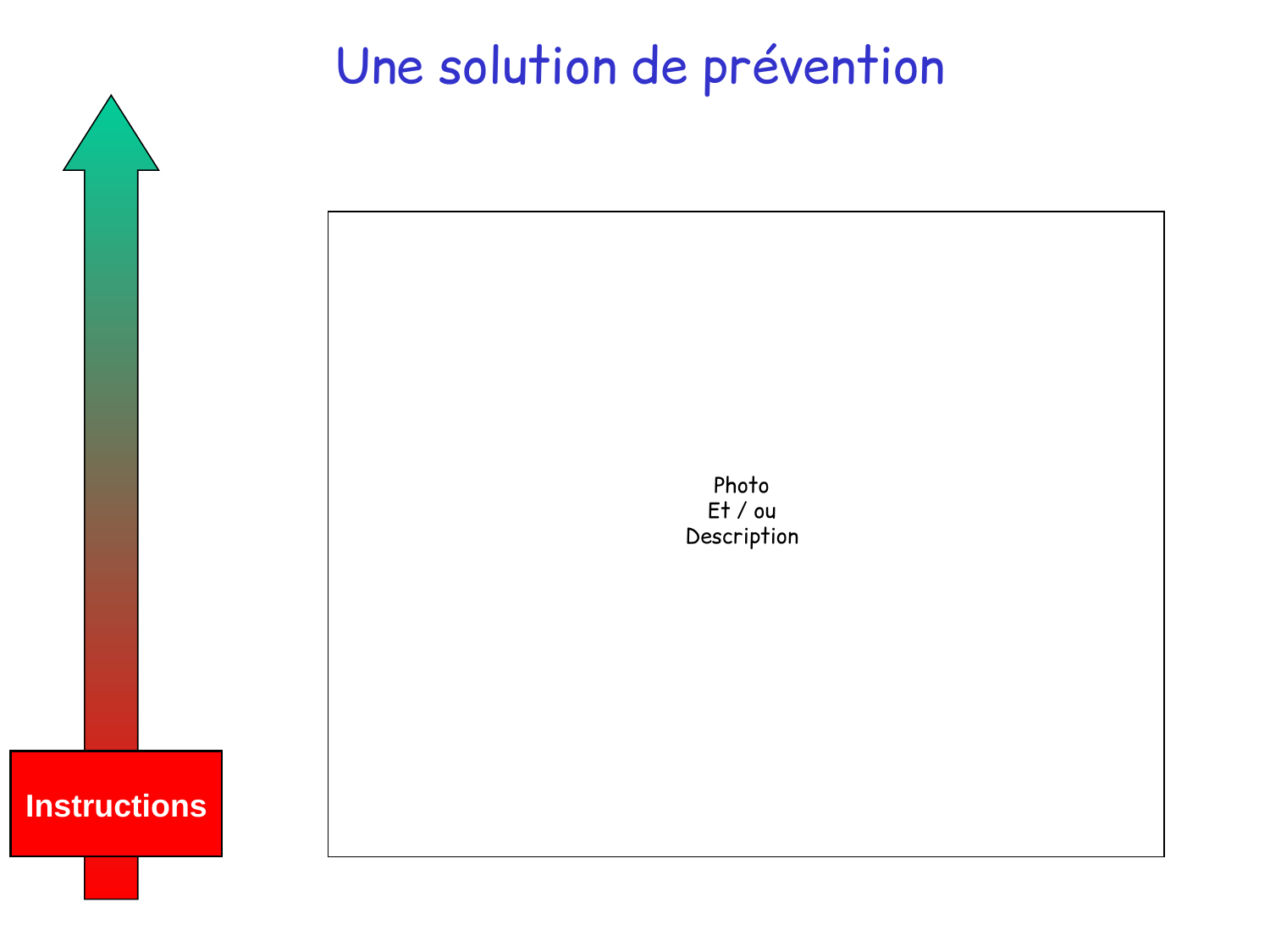

# Une solution de prévention

Instructions

Photo
Et / ou
Description